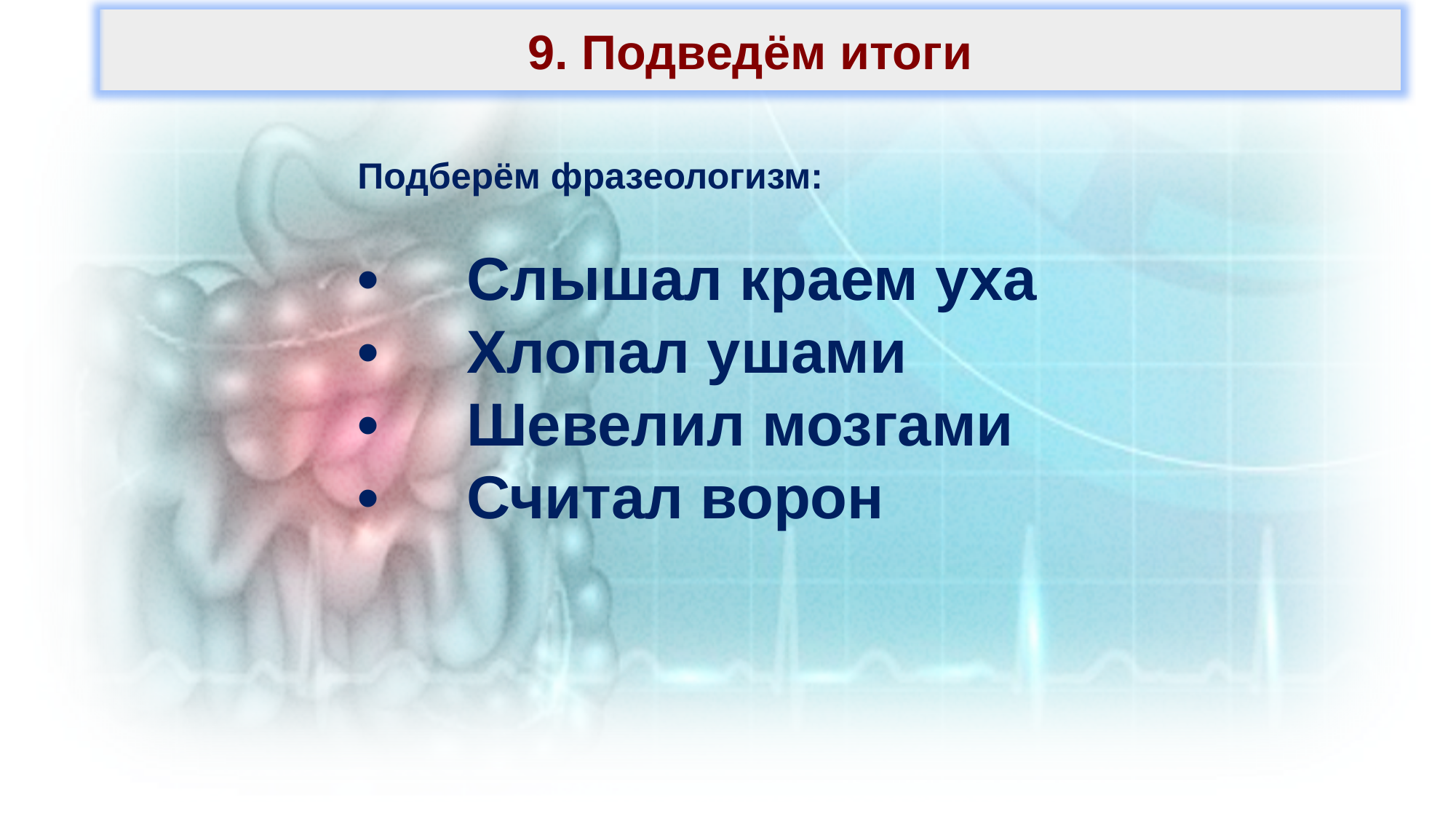

9. Подведём итоги
Подберём фразеологизм:

•	Слышал краем уха
•	Хлопал ушами
•	Шевелил мозгами
•	Считал ворон